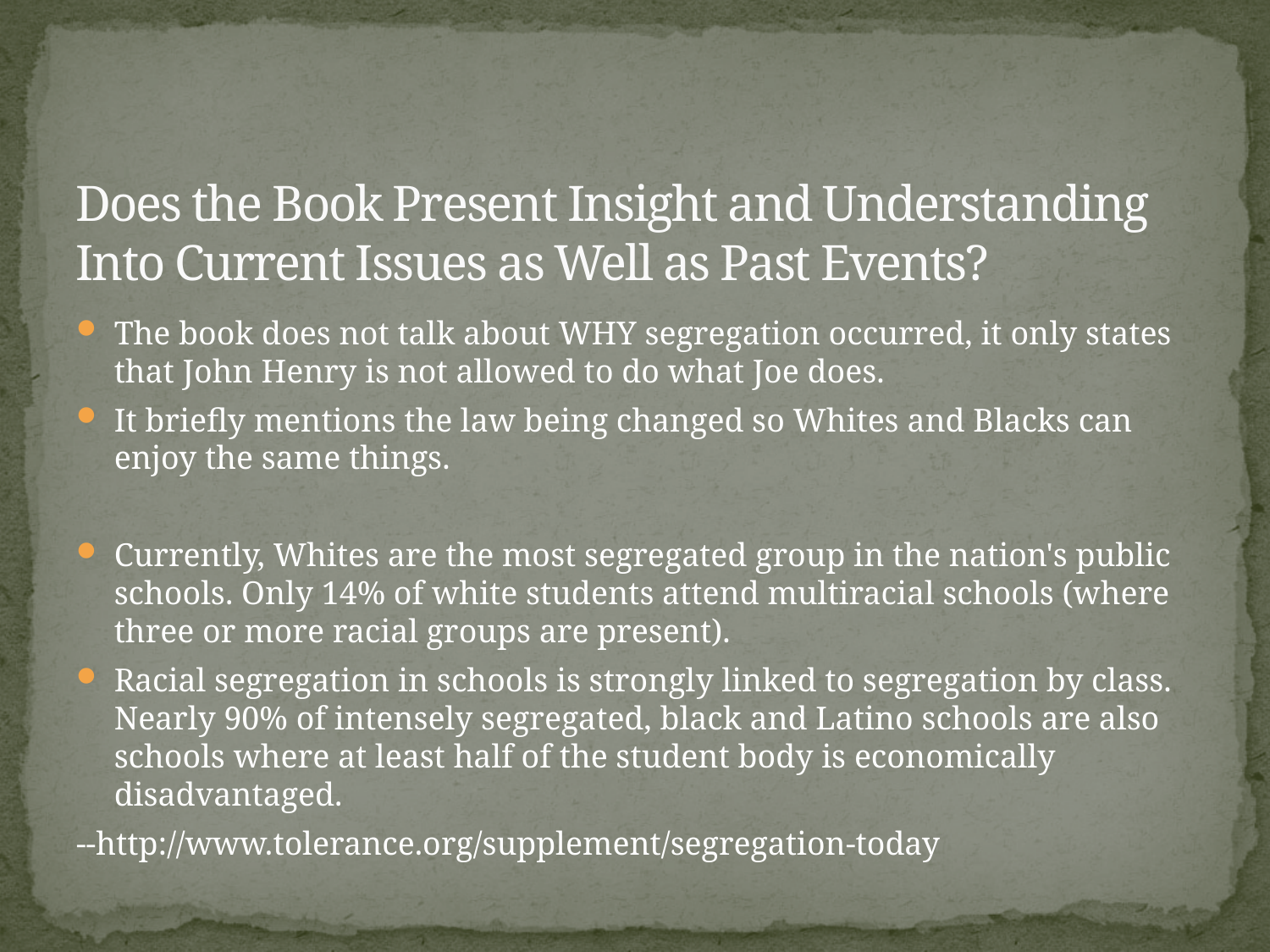

# Does the Book Present Insight and Understanding Into Current Issues as Well as Past Events?
The book does not talk about WHY segregation occurred, it only states that John Henry is not allowed to do what Joe does.
It briefly mentions the law being changed so Whites and Blacks can enjoy the same things.

Currently, Whites are the most segregated group in the nation's public schools. Only 14% of white students attend multiracial schools (where three or more racial groups are present).
Racial segregation in schools is strongly linked to segregation by class. Nearly 90% of intensely segregated, black and Latino schools are also schools where at least half of the student body is economically disadvantaged.
--http://www.tolerance.org/supplement/segregation-today